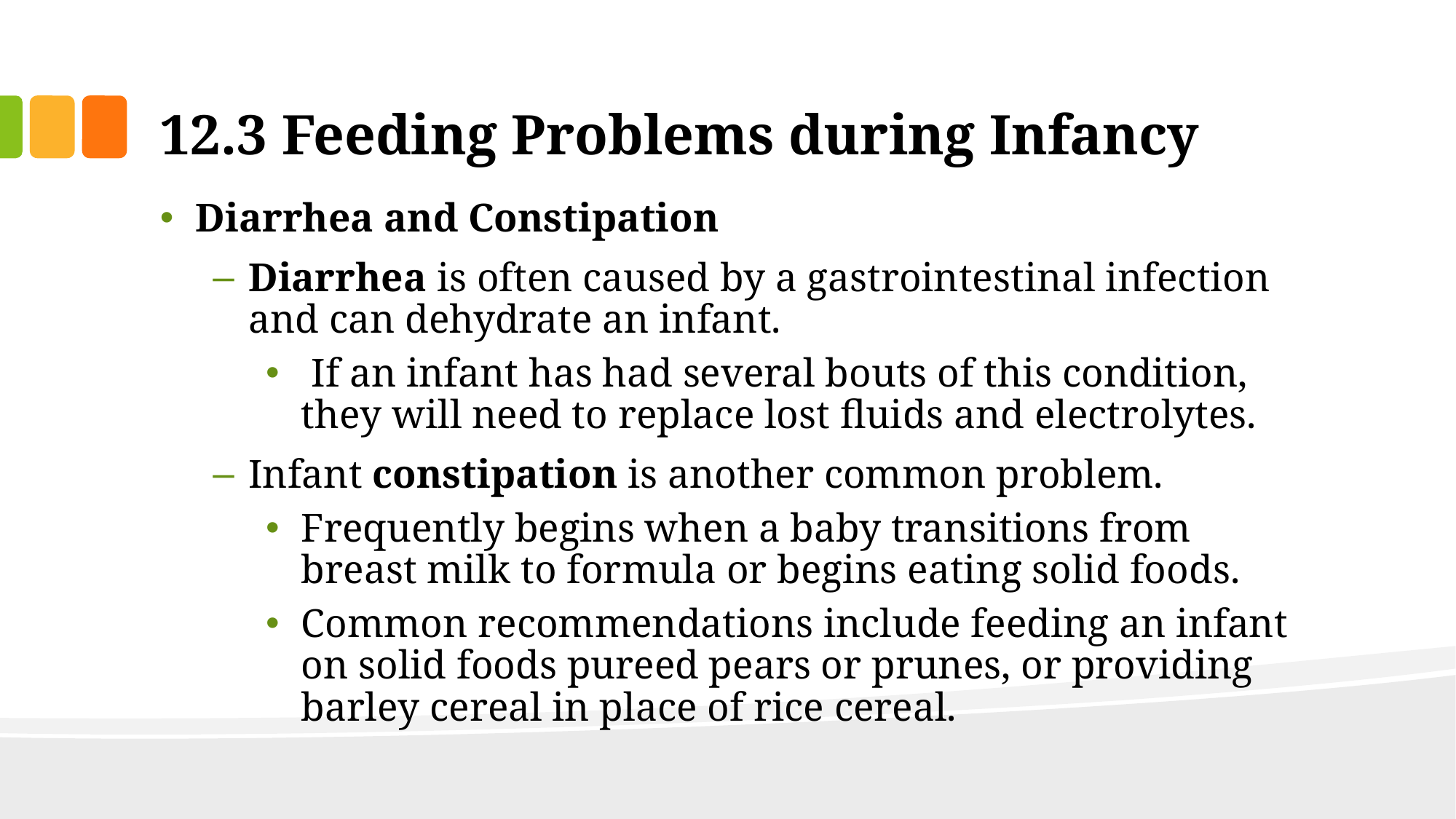

# 12.3 Feeding Problems during Infancy
Diarrhea and Constipation
Diarrhea is often caused by a gastrointestinal infection and can dehydrate an infant.
 If an infant has had several bouts of this condition, they will need to replace lost fluids and electrolytes.
Infant constipation is another common problem.
Frequently begins when a baby transitions from breast milk to formula or begins eating solid foods.
Common recommendations include feeding an infant on solid foods pureed pears or prunes, or providing barley cereal in place of rice cereal.